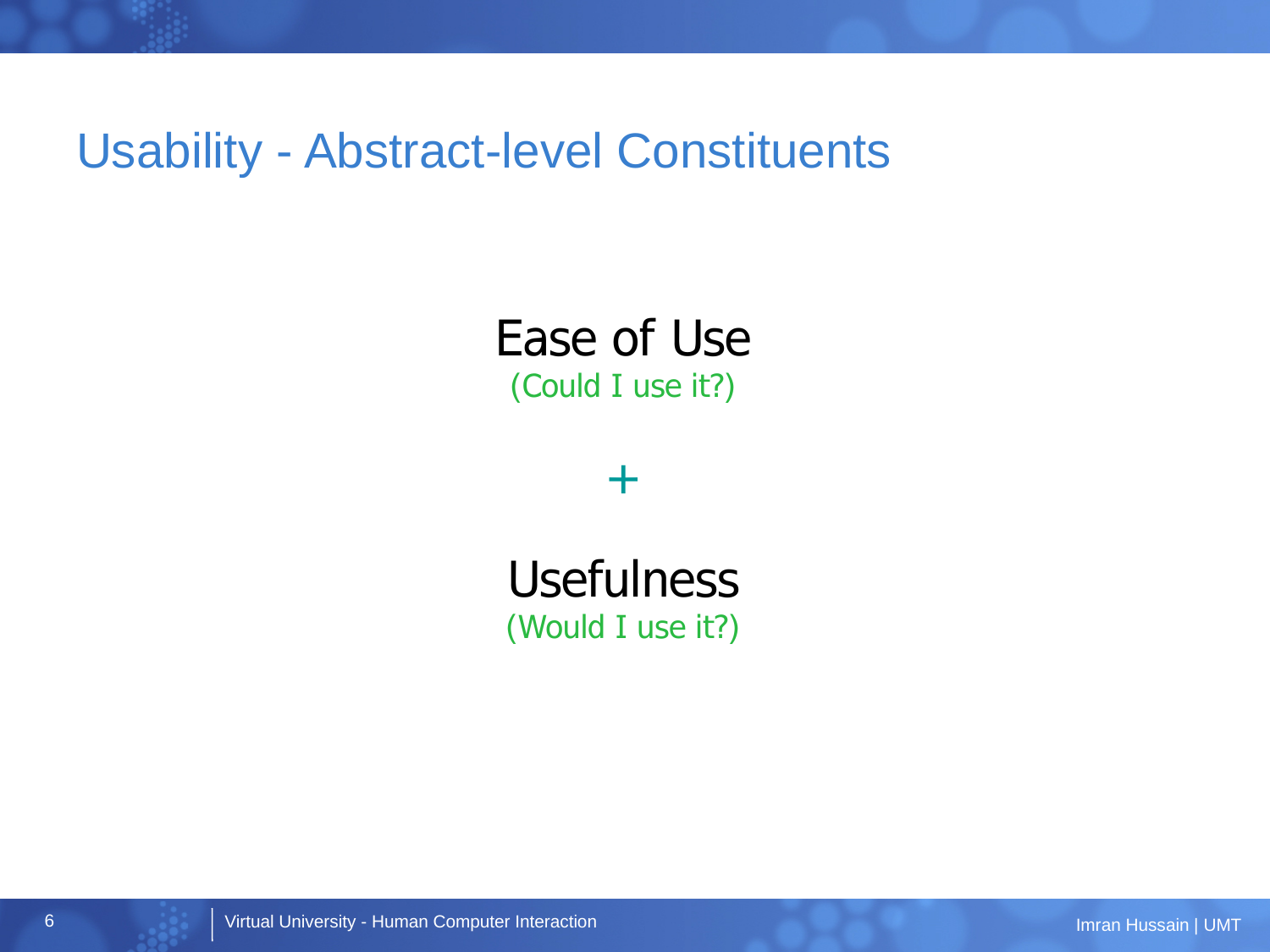

# Usability - Abstract-level Constituents
Ease of Use
(Could I use it?)

+

Usefulness
(Would I use it?)